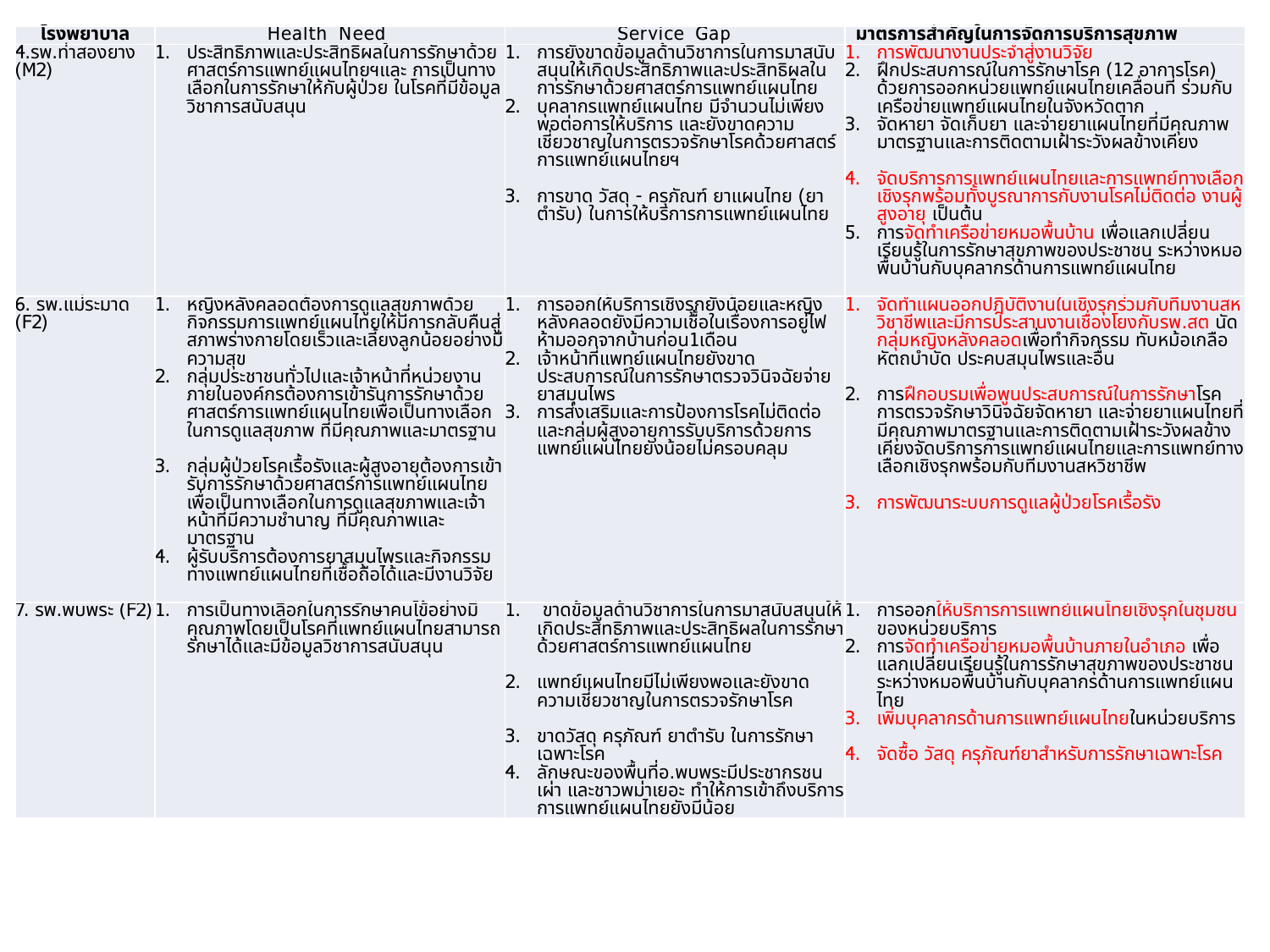

| โรงพยาบาล | Health Need | Service Gap | มาตรการสำคัญในการจัดการบริการสุขภาพ |
| --- | --- | --- | --- |
| 4.รพ.ท่าสองยาง (M2) | ประสิทธิภาพและประสิทธิผลในการรักษาด้วยศาสตร์การแพทย์แผนไทยฯและ การเป็นทางเลือกในการรักษาให้กับผู้ป่วย ในโรคที่มีข้อมูลวิชาการสนับสนุน | การยังขาดข้อมูลด้านวิชาการในการมาสนับสนุนให้เกิดประสิทธิภาพและประสิทธิผลในการรักษาด้วยศาสตร์การแพทย์แผนไทย บุคลากรแพทย์แผนไทย มีจำนวนไม่เพียงพอต่อการให้บริการ และยังขาดความเชี่ยวชาญในการตรวจรักษาโรคด้วยศาสตร์การแพทย์แผนไทยฯ การขาด วัสดุ - ครุภัณฑ์ ยาแผนไทย (ยาตำรับ) ในการให้บริการการแพทย์แผนไทย | การพัฒนางานประจำสู่งานวิจัย ฝึกประสบการณ์ในการรักษาโรค (12 อาการโรค) ด้วยการออกหน่วยแพทย์แผนไทยเคลื่อนที่ ร่วมกับเครือข่ายแพทย์แผนไทยในจังหวัดตาก จัดหายา จัดเก็บยา และจ่ายยาแผนไทยที่มีคุณภาพมาตรฐานและการติดตามเฝ้าระวังผลข้างเคียง จัดบริการการแพทย์แผนไทยและการแพทย์ทางเลือกเชิงรุกพร้อมทั้งบูรณาการกับงานโรคไม่ติดต่อ งานผู้สูงอายุ เป็นต้น การจัดทำเครือข่ายหมอพื้นบ้าน เพื่อแลกเปลี่ยนเรียนรู้ในการรักษาสุขภาพของประชาชน ระหว่างหมอพื้นบ้านกับบุคลากรด้านการแพทย์แผนไทย |
| 6. รพ.แม่ระมาด (F2) | หญิงหลังคลอดต้องการดูแลสุขภาพด้วยกิจกรรมการแพทย์แผนไทยให้มีการกลับคืนสู่สภาพร่างกายโดยเร็วและเลี้ยงลูกน้อยอย่างมีความสุข กลุ่มประชาชนทั่วไปและเจ้าหน้าที่หน่วยงานภายในองค์กรต้องการเข้ารับการรักษาด้วยศาสตร์การแพทย์แผนไทยเพื่อเป็นทางเลือกในการดูแลสุขภาพ ที่มีคุณภาพและมาตรฐาน กลุ่มผู้ป่วยโรคเรื้อรังและผู้สูงอายุต้องการเข้ารับการรักษาด้วยศาสตร์การแพทย์แผนไทยเพื่อเป็นทางเลือกในการดูแลสุขภาพและเจ้าหน้าที่มีความชำนาญ ที่มีคุณภาพและมาตรฐาน ผู้รับบริการต้องการยาสมุนไพรและกิจกรรมทางแพทย์แผนไทยที่เชื้อถือได้และมีงานวิจัย | การออกให้บริการเชิงรุกยังน้อยและหญิงหลังคลอดยังมีความเชื้อในเรื่องการอยู่ไฟห้ามออกจากบ้านก่อน1เดือน เจ้าหน้าที่แพทย์แผนไทยยังขาดประสบการณ์ในการรักษาตรวจวินิจฉัยจ่ายยาสมุนไพร การส่งเสริมและการป้องการโรคไม่ติดต่อและกลุ่มผู้สูงอายุการรับบริการด้วยการแพทย์แผนไทยยังน้อยไม่ครอบคลุม | จัดทำแผนออกปฎิบัติงานในเชิงรุกร่วมกับทีมงานสหวิชาชีพและมีการประสานงานเชื่องโยงกับรพ.สต นัดกลุ่มหญิงหลังคลอดเพื่อทำกิจกรรม ทับหม้อเกลือ หัตถบำบัด ประคบสมุนไพรและอื่น การฝึกอบรมเพื่อพูนประสบการณ์ในการรักษาโรคการตรวจรักษาวินิจฉัยจัดหายา และจ่ายยาแผนไทยที่มีคุณภาพมาตรฐานและการติดตามเฝ้าระวังผลข้างเคียงจัดบริการการแพทย์แผนไทยและการแพทย์ทางเลือกเชิงรุกพร้อมกับทีมงานสหวิชาชีพ การพัฒนาระบบการดูแลผู้ป่วยโรคเรื้อรัง |
| 7. รพ.พบพระ (F2) | การเป็นทางเลือกในการรักษาคนไข้อย่างมีคุณภาพโดยเป็นโรคที่แพทย์แผนไทยสามารถรักษาได้และมีข้อมูลวิชาการสนับสนุน | ขาดข้อมูลด้านวิชาการในการมาสนับสนุนให้เกิดประสิทธิภาพและประสิทธิผลในการรักษาด้วยศาสตร์การแพทย์แผนไทย แพทย์แผนไทยมีไม่เพียงพอและยังขาดความเชี่ยวชาญในการตรวจรักษาโรค ขาดวัสดุ ครุภัณฑ์ ยาตำรับ ในการรักษาเฉพาะโรค ลักษณะของพื้นที่อ.พบพระมีประชากรชนเผ่า และชาวพม่าเยอะ ทำให้การเข้าถึงบริการการแพทย์แผนไทยยังมีน้อย | การออกให้บริการการแพทย์แผนไทยเชิงรุกในชุมชนของหน่วยบริการ การจัดทำเครือข่ายหมอพื้นบ้านภายในอำเภอ เพื่อแลกเปลี่ยนเรียนรู้ในการรักษาสุขภาพของประชาชน ระหว่างหมอพื้นบ้านกับบุคลากรด้านการแพทย์แผนไทย เพิ่มบุคลากรด้านการแพทย์แผนไทยในหน่วยบริการ จัดซื้อ วัสดุ ครุภัณฑ์ยาสำหรับการรักษาเฉพาะโรค |